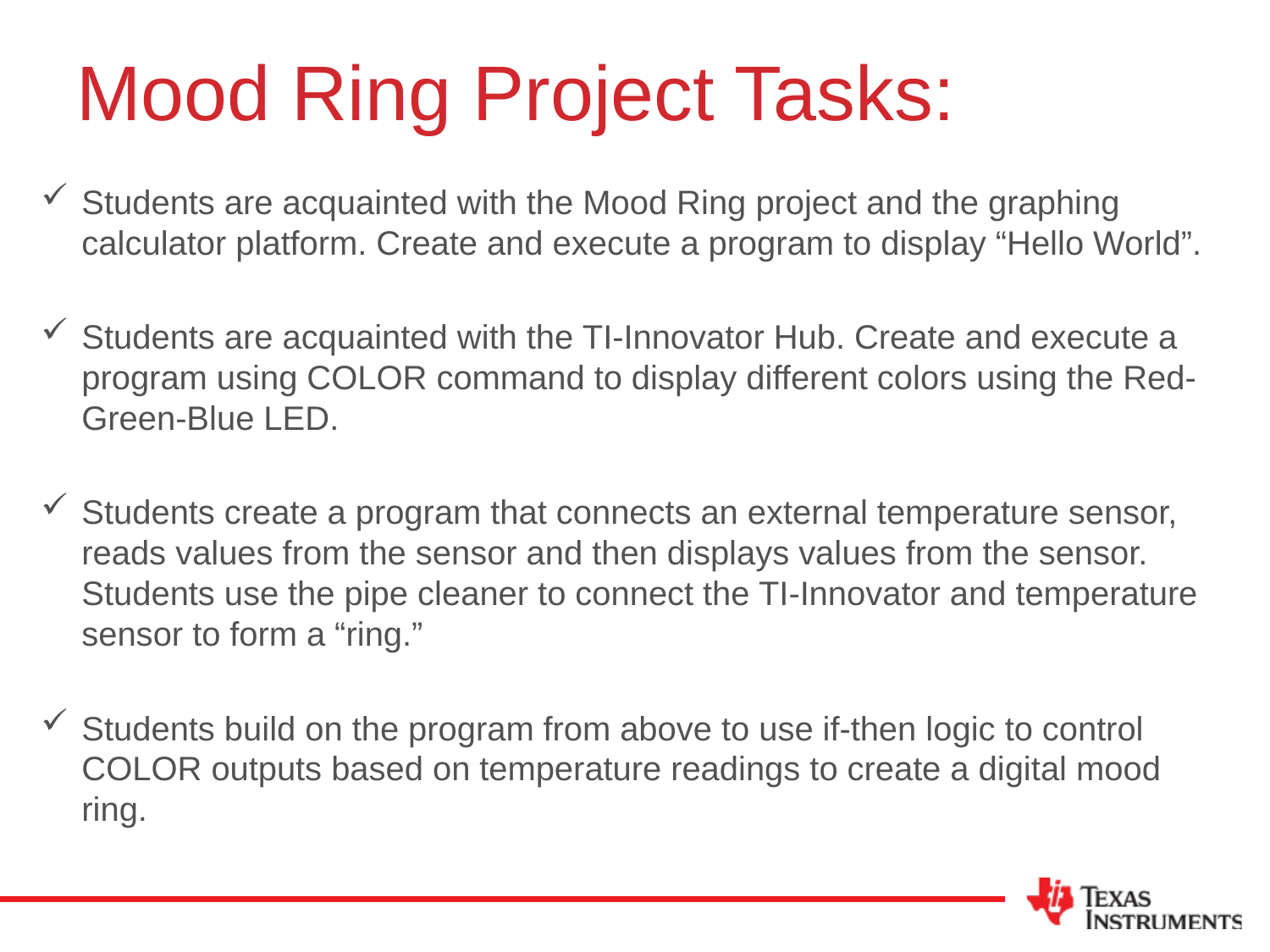

# Mood Ring Project Tasks:
Students are acquainted with the Mood Ring project and the graphing calculator platform. Create and execute a program to display “Hello World”.

Students are acquainted with the TI-Innovator Hub. Create and execute a program using COLOR command to display different colors using the Red-Green-Blue LED.

Students create a program that connects an external temperature sensor, reads values from the sensor and then displays values from the sensor. Students use the pipe cleaner to connect the TI-Innovator and temperature sensor to form a “ring.”

Students build on the program from above to use if-then logic to control COLOR outputs based on temperature readings to create a digital mood ring.